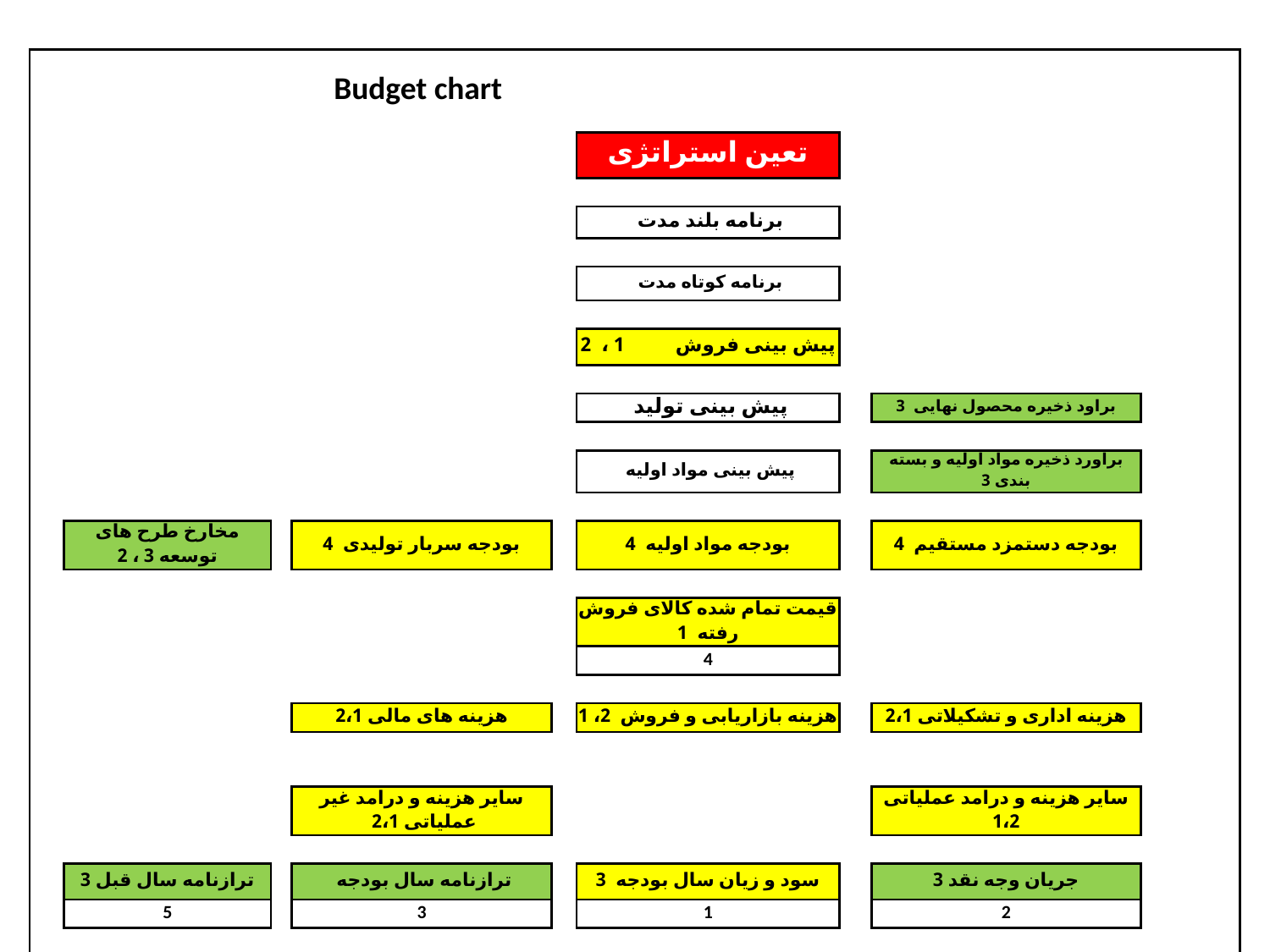

|  |  |  | Budget chart |  |  |  |  |  |  |
| --- | --- | --- | --- | --- | --- | --- | --- | --- | --- |
|  |  |  |  |  | تعین استراتژی |  |  |  |  |
|  |  |  |  |  |  |  |  |  |  |
|  |  |  |  |  | برنامه بلند مدت |  |  |  |  |
|  |  |  |  |  |  |  |  |  |  |
|  |  |  |  |  | برنامه کوتاه مدت |  |  |  |  |
|  |  |  |  |  |  |  |  |  |  |
|  |  |  |  |  | پیش بینی فروش 1 ، 2 |  |  |  |  |
|  |  |  |  |  |  |  |  |  |  |
|  |  |  |  |  | پیش بینی تولید |  | براود ذخیره محصول نهایی 3 |  |  |
|  |  |  |  |  |  |  |  |  |  |
|  |  |  |  |  | پیش بینی مواد اولیه |  | براورد ذخیره مواد اولیه و بسته بندی 3 |  |  |
|  |  |  |  |  |  |  |  |  |  |
|  | مخارخ طرح های توسعه 3 ، 2 |  | بودجه سربار تولیدی 4 |  | بودجه مواد اولیه 4 |  | بودجه دستمزد مستقیم 4 |  |  |
|  |  |  |  |  |  |  |  |  |  |
|  |  |  |  |  | قیمت تمام شده کالای فروش رفته 1 |  |  |  |  |
|  |  |  |  |  | 4 |  |  |  |  |
|  |  |  |  |  |  |  |  |  |  |
|  |  |  | هزینه های مالی 2،1 |  | هزینه بازاریابی و فروش 2، 1 |  | هزینه اداری و تشکیلاتی 2،1 |  |  |
|  |  |  |  |  |  |  |  |  |  |
|  |  |  |  |  |  |  |  |  |  |
|  |  |  | سایر هزینه و درامد غیر عملیاتی 2،1 |  |  |  | سایر هزینه و درامد عملیاتی 1،2 |  |  |
|  |  |  |  |  |  |  |  |  |  |
|  | ترازنامه سال قبل 3 |  | ترازنامه سال بودجه |  | سود و زیان سال بودجه 3 |  | جریان وجه نقد 3 |  |  |
|  | 5 |  | 3 |  | 1 |  | 2 |  |  |
|  |  |  |  |  |  |  |  |  |  |
|  |  |  |  |  |  |  |  |  |  |